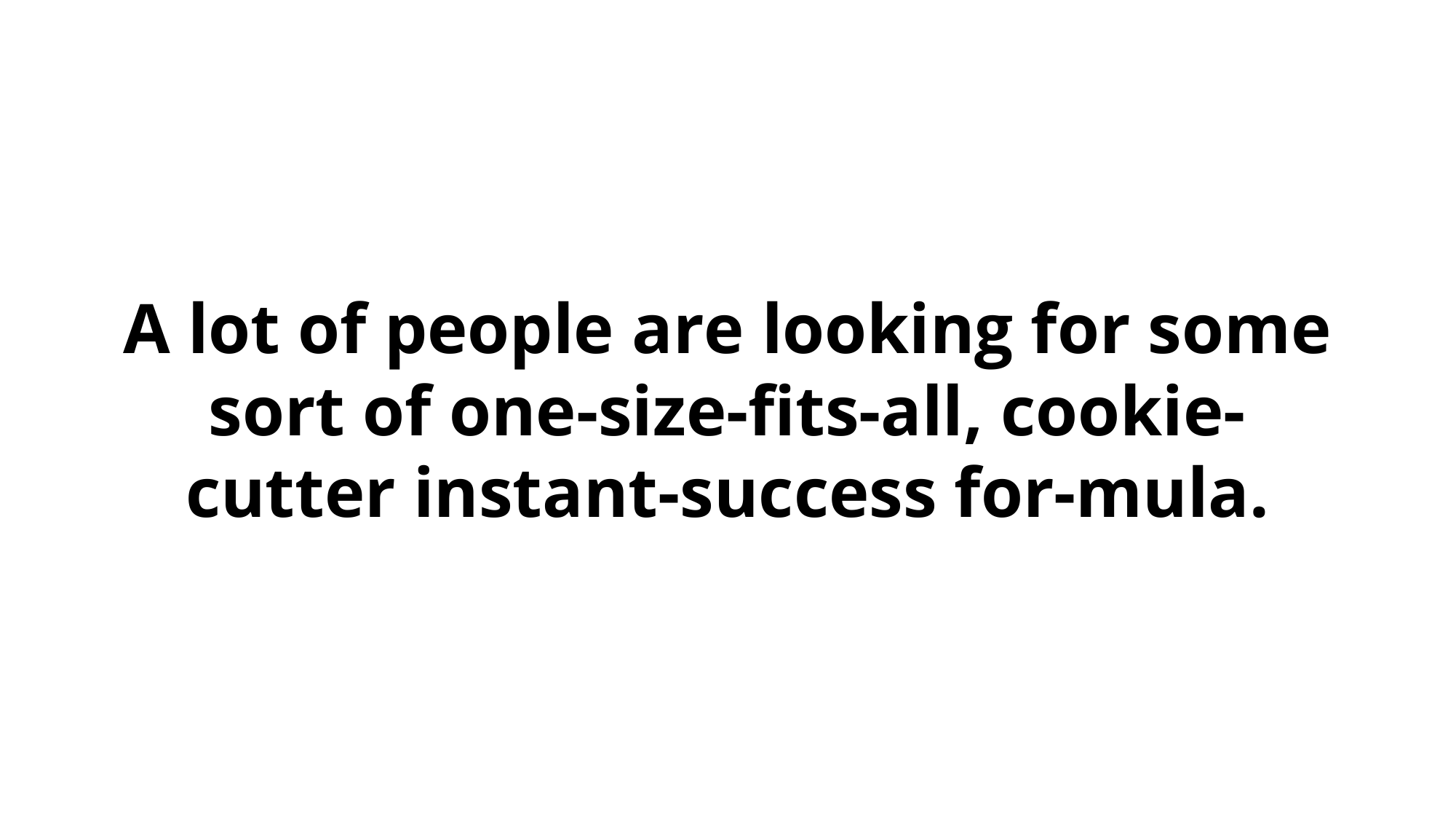

A lot of people are looking for some sort of one-size-fits-all, cookie-cutter instant-success for-mula.